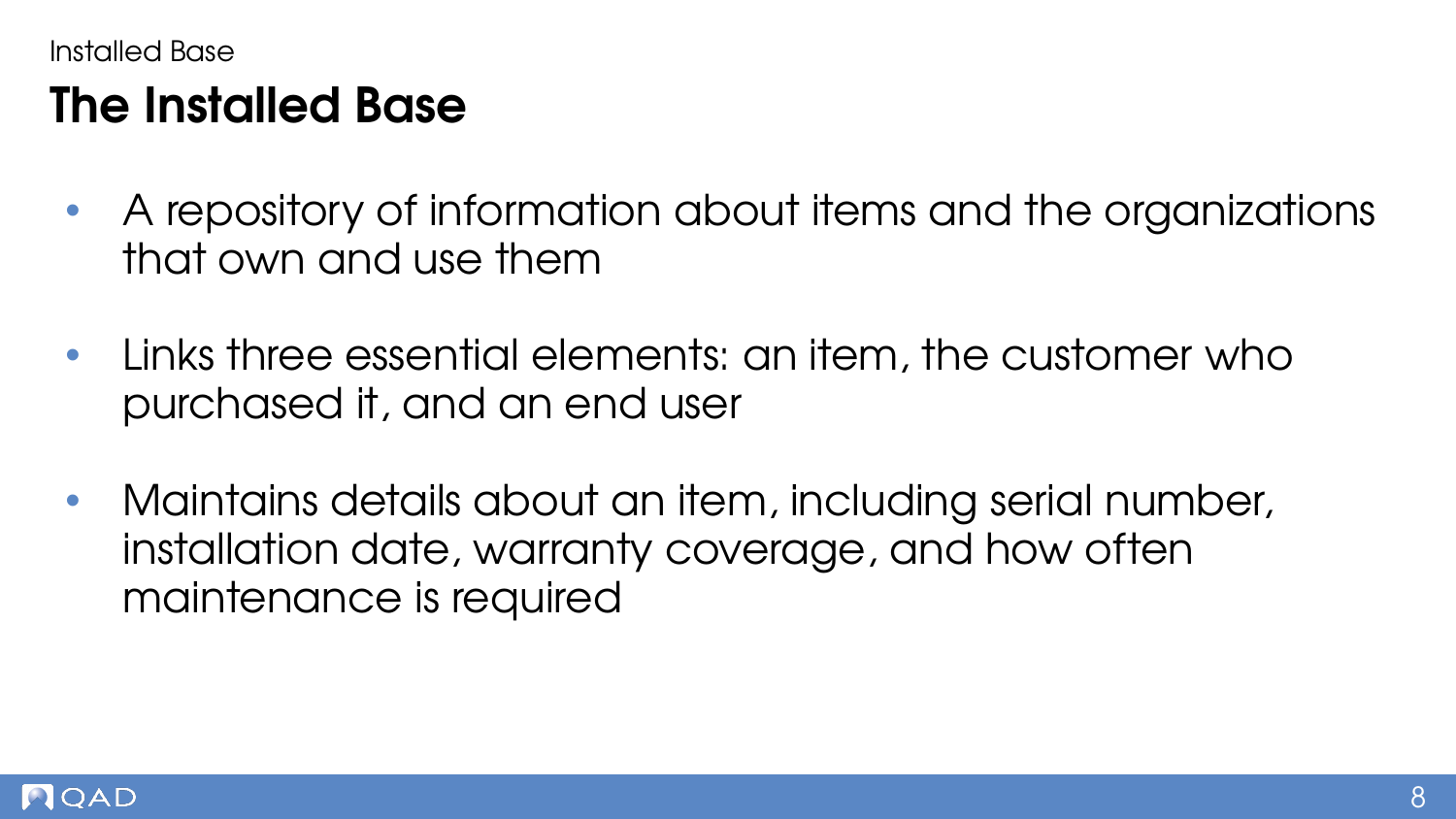

Installed Base
# The Installed Base
A repository of information about items and the organizations that own and use them

Links three essential elements: an item, the customer who purchased it, and an end user

Maintains details about an item, including serial number, installation date, warranty coverage, and how often maintenance is required

8